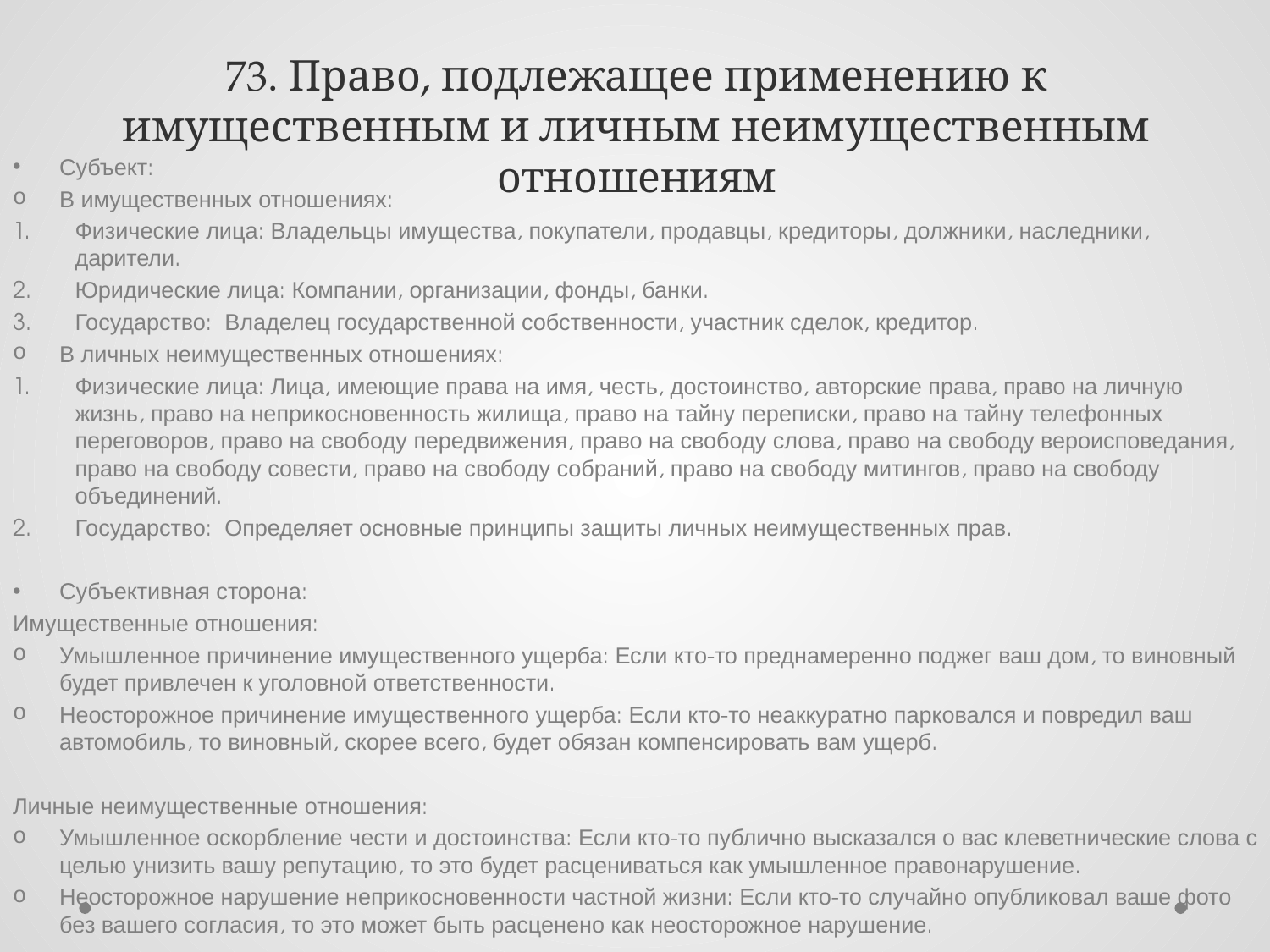

# 73. Право, подлежащее применению к имущественным и личным неимущественным отношениям
Субъект:
В имущественных отношениях:
Физические лица: Владельцы имущества, покупатели, продавцы, кредиторы, должники, наследники, дарители.
Юридические лица: Компании, организации, фонды, банки.
Государство:  Владелец государственной собственности, участник сделок, кредитор.
В личных неимущественных отношениях:
Физические лица: Лица, имеющие права на имя, честь, достоинство, авторские права, право на личную жизнь, право на неприкосновенность жилища, право на тайну переписки, право на тайну телефонных переговоров, право на свободу передвижения, право на свободу слова, право на свободу вероисповедания, право на свободу совести, право на свободу собраний, право на свободу митингов, право на свободу объединений.
Государство:  Определяет основные принципы защиты личных неимущественных прав.

Субъективная сторона:
Имущественные отношения:
Умышленное причинение имущественного ущерба: Если кто-то преднамеренно поджег ваш дом, то виновный будет привлечен к уголовной ответственности.
Неосторожное причинение имущественного ущерба: Если кто-то неаккуратно парковался и повредил ваш автомобиль, то виновный, скорее всего, будет обязан компенсировать вам ущерб.

Личные неимущественные отношения:
Умышленное оскорбление чести и достоинства: Если кто-то публично высказался о вас клеветнические слова с целью унизить вашу репутацию, то это будет расцениваться как умышленное правонарушение.
Неосторожное нарушение неприкосновенности частной жизни: Если кто-то случайно опубликовал ваше фото без вашего согласия, то это может быть расценено как неосторожное нарушение.